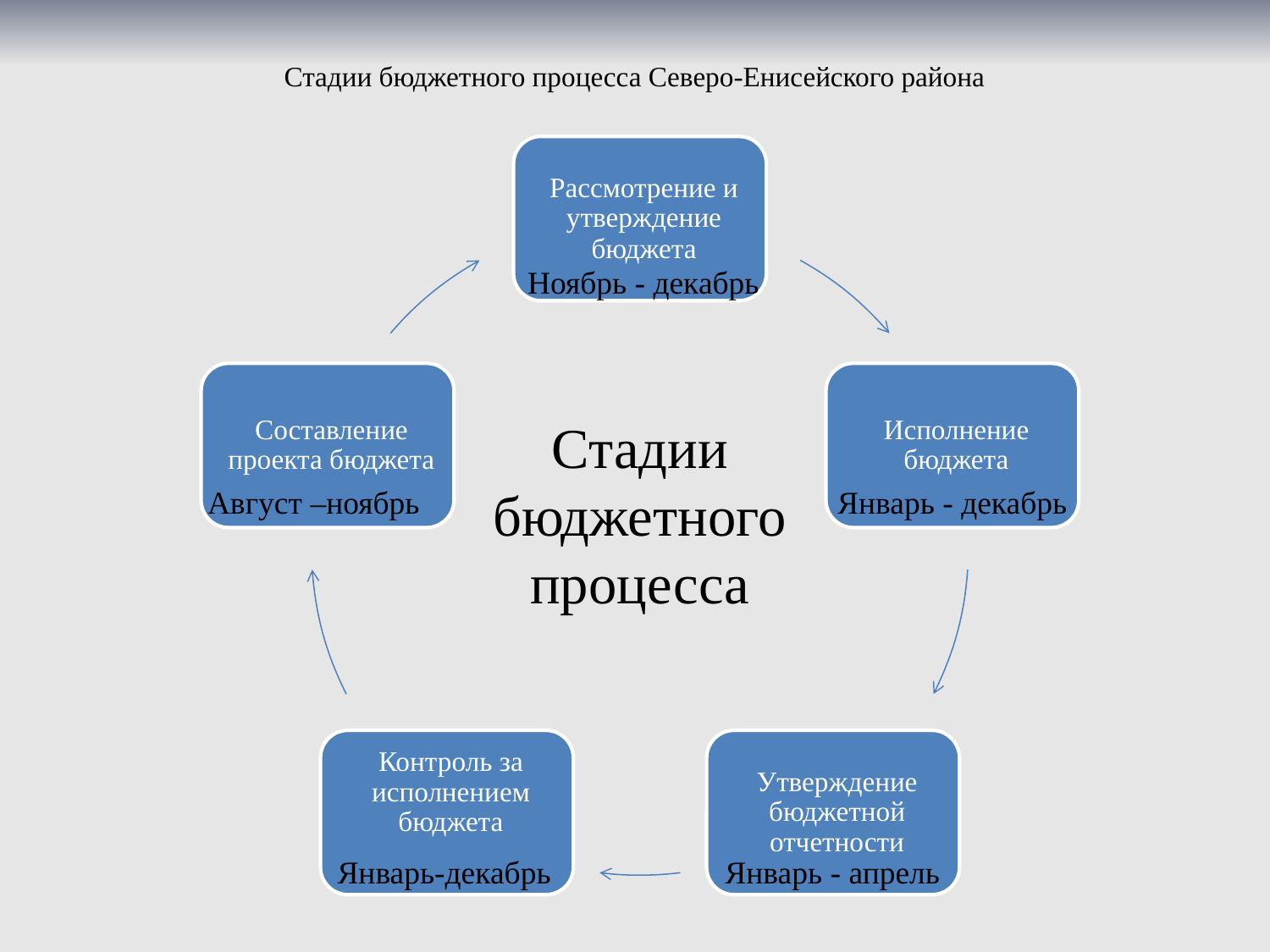

# Стадии бюджетного процесса Северо-Енисейского района
Рассмотрение и утверждение бюджета
Исполнение бюджета
Утверждение бюджетной отчетности
Контроль за исполнением бюджета

Составление проекта бюджета
Ноябрь - декабрь
Стадии бюджетного процесса
Январь - декабрь
Август –ноябрь
Январь-декабрь
Январь - апрель